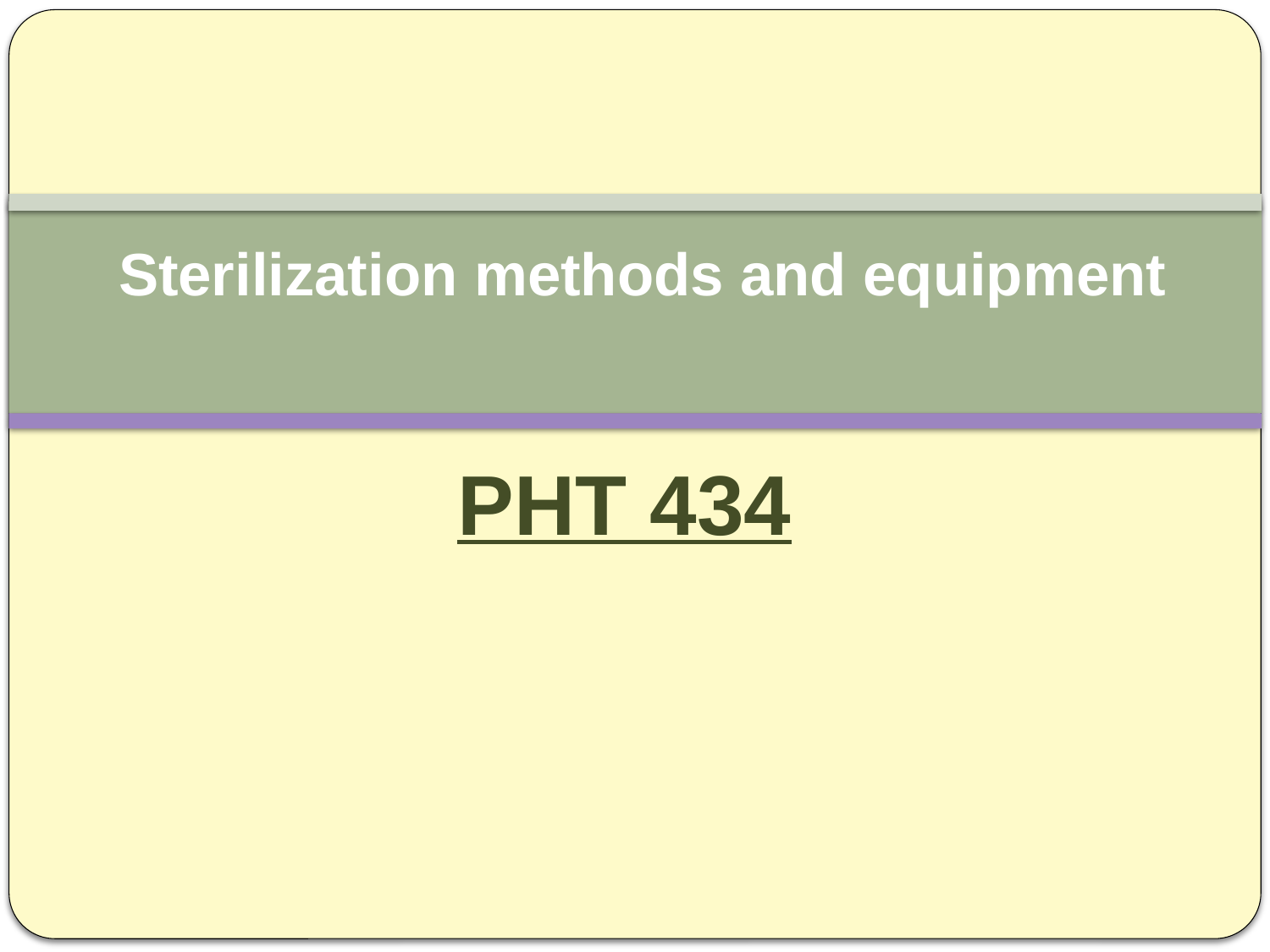

# Sterilization methods and equipment
PHT 434